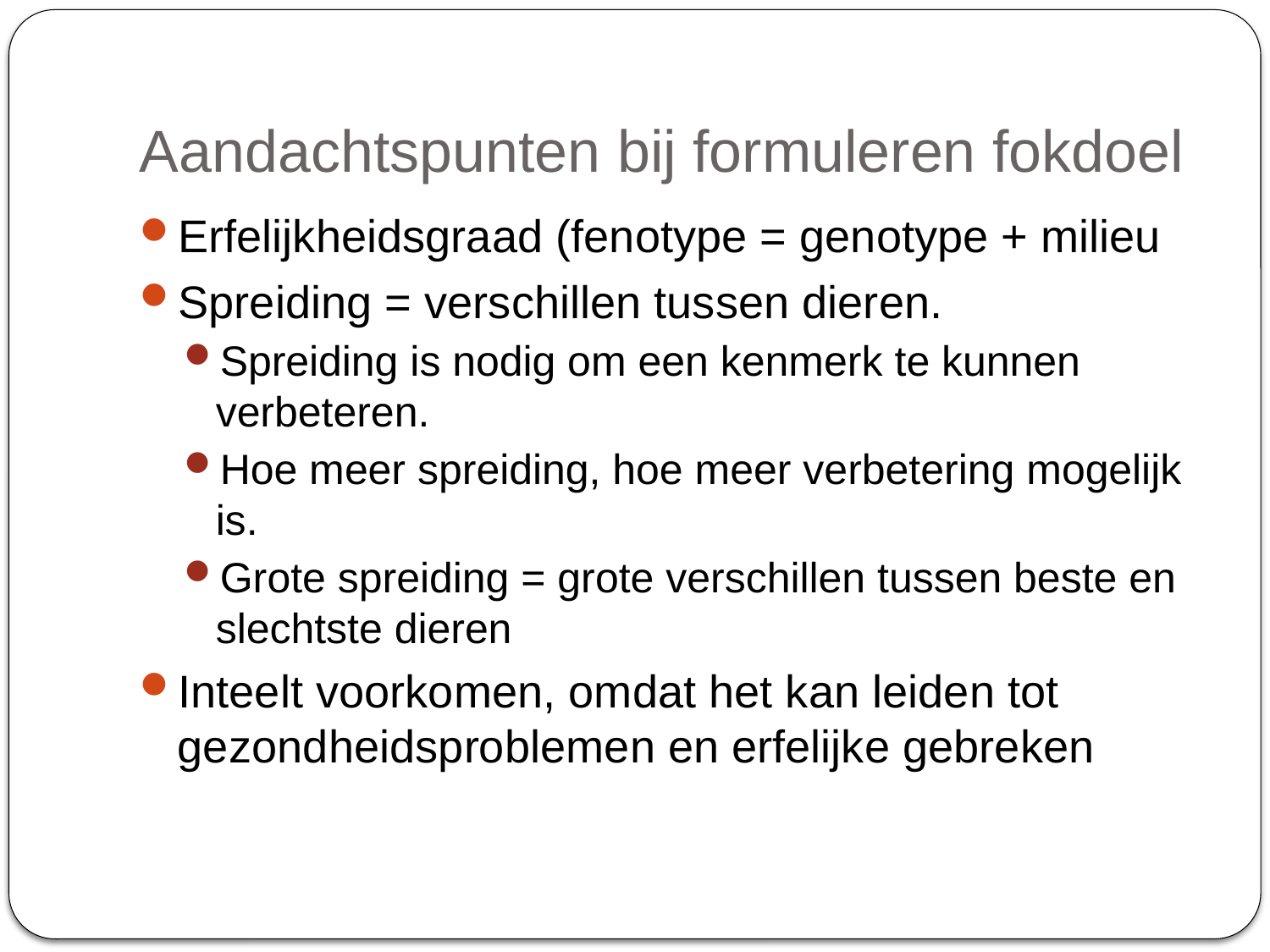

# Aandachtspunten bij formuleren fokdoel
Erfelijkheidsgraad (fenotype = genotype + milieu
Spreiding = verschillen tussen dieren.
Spreiding is nodig om een kenmerk te kunnen verbeteren.
Hoe meer spreiding, hoe meer verbetering mogelijk is.
Grote spreiding = grote verschillen tussen beste en slechtste dieren
Inteelt voorkomen, omdat het kan leiden tot gezondheidsproblemen en erfelijke gebreken